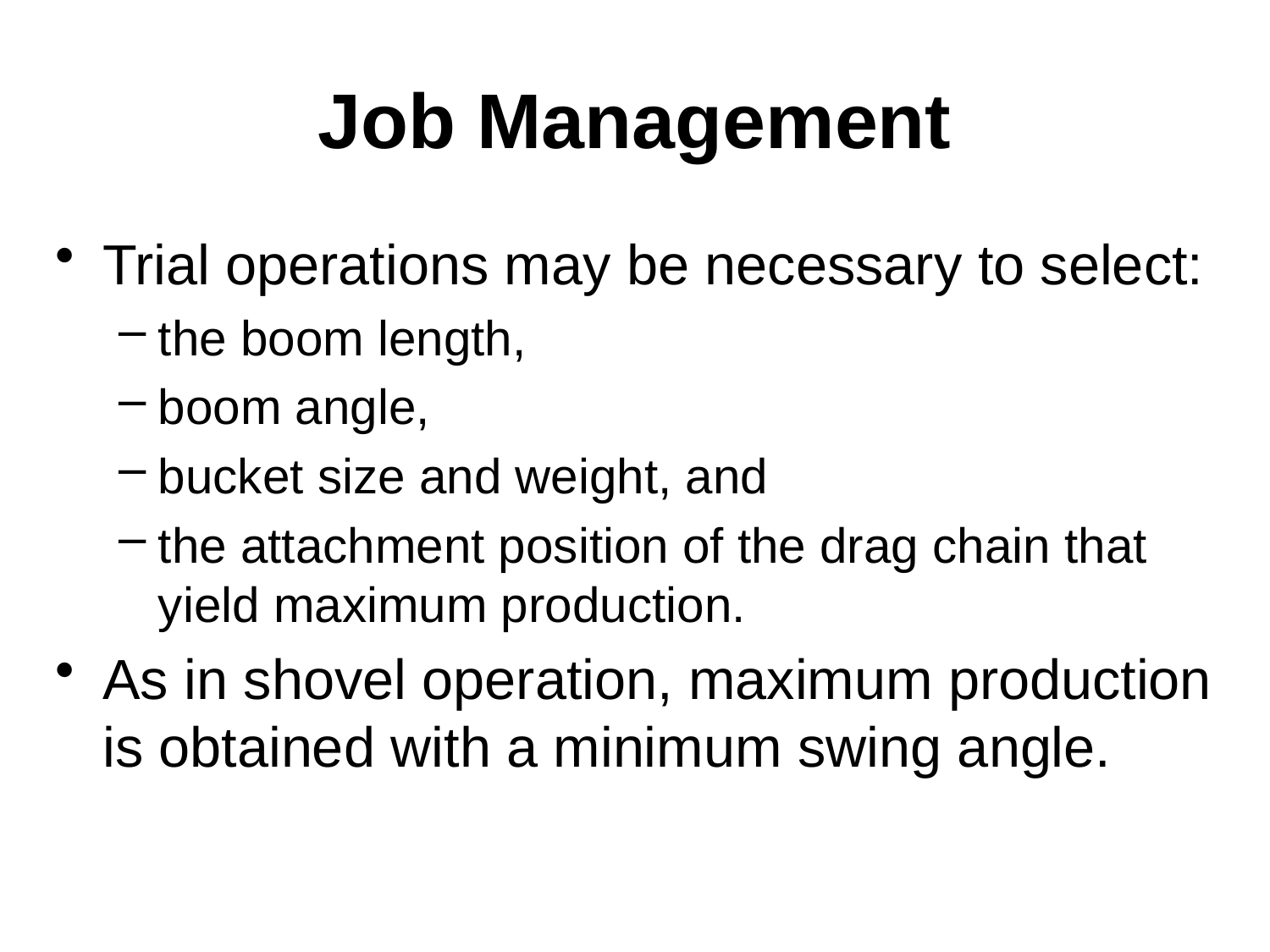

# Job Management
Trial operations may be necessary to select:
the boom length,
boom angle,
bucket size and weight, and
the attachment position of the drag chain that yield maximum production.
As in shovel operation, maximum production is obtained with a minimum swing angle.